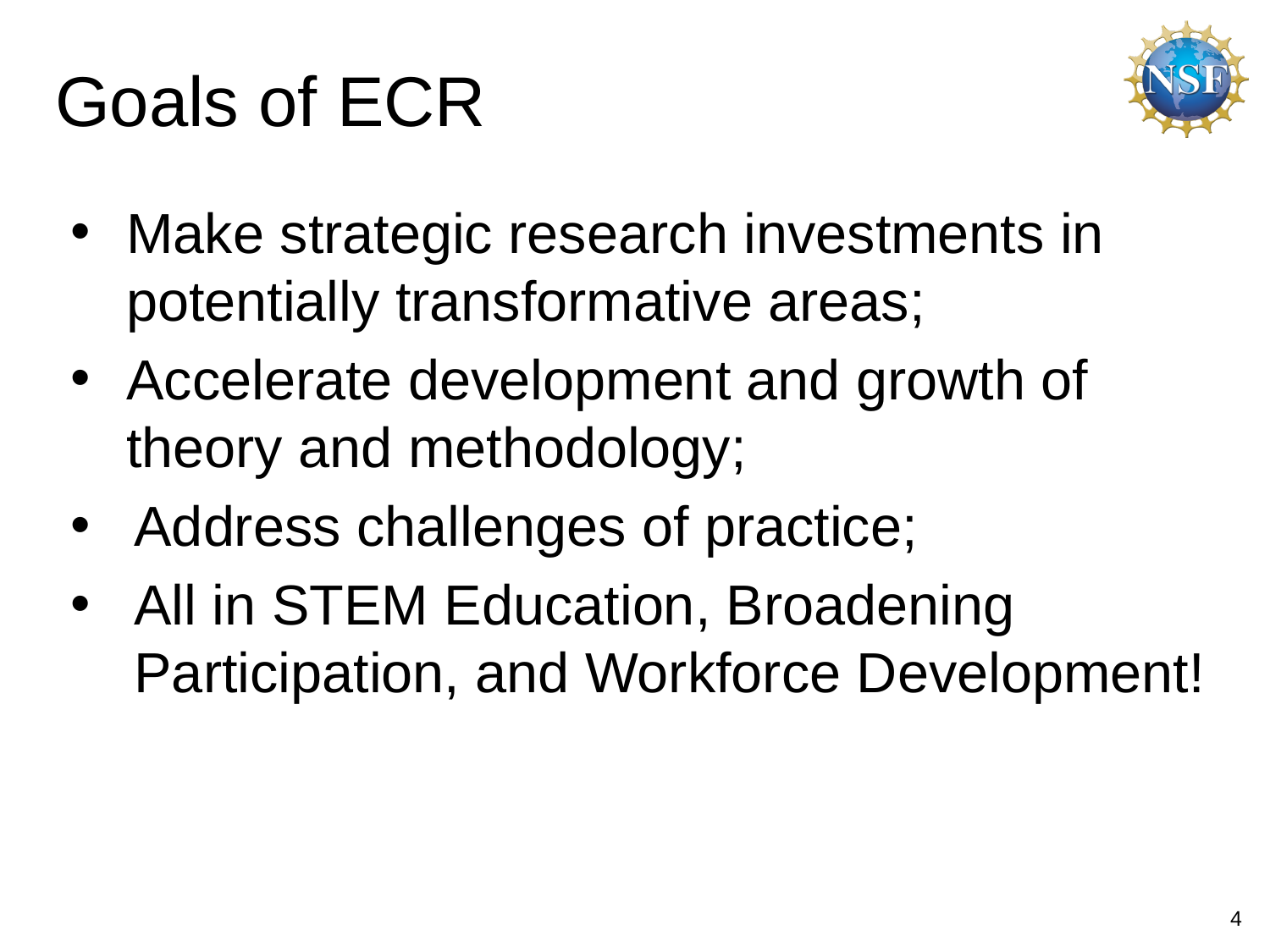

# Goals of ECR
Make strategic research investments in potentially transformative areas;
Accelerate development and growth of theory and methodology;
Address challenges of practice;
All in STEM Education, Broadening Participation, and Workforce Development!